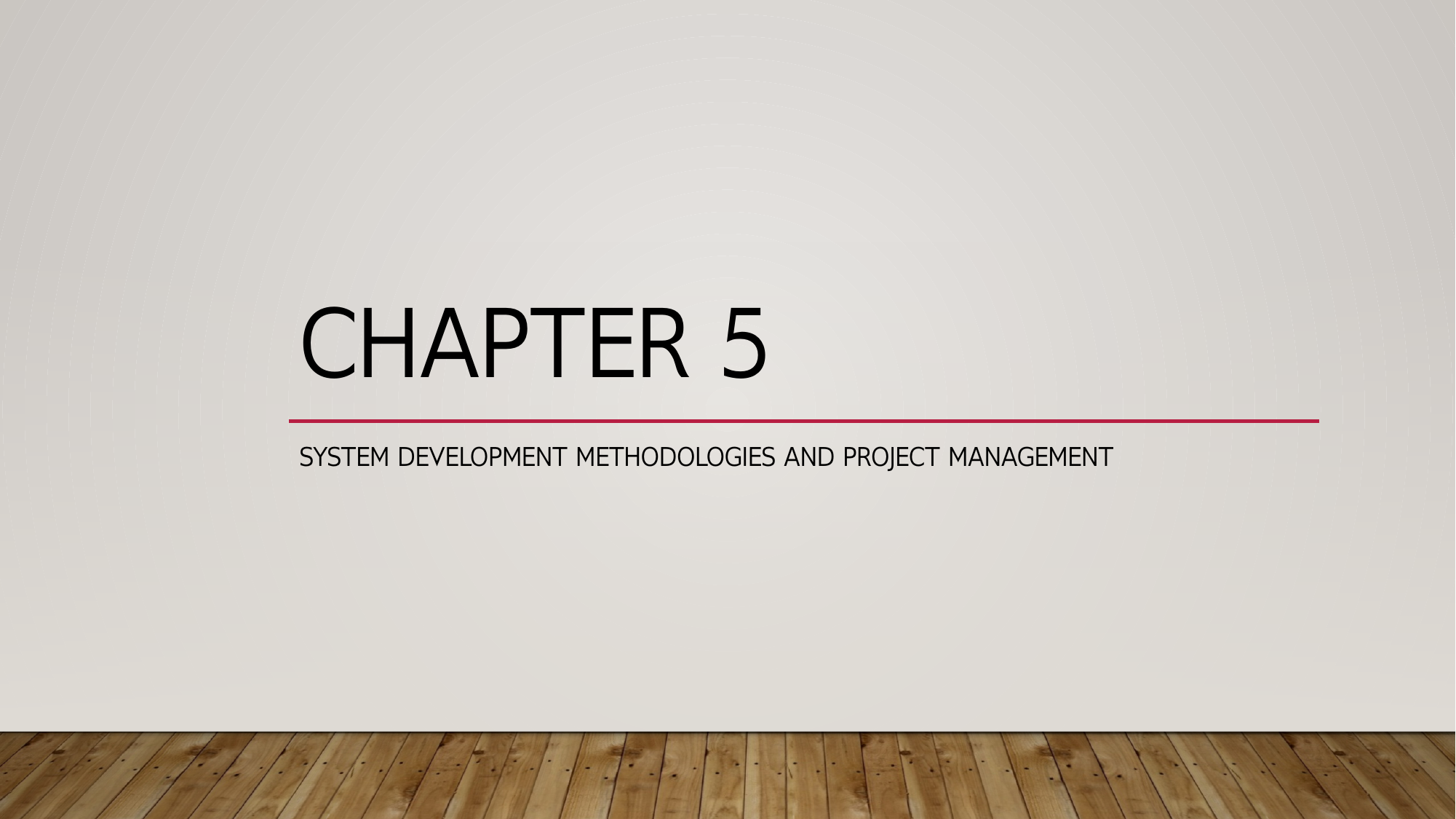

# Chapter 5
System development methodologies and project management